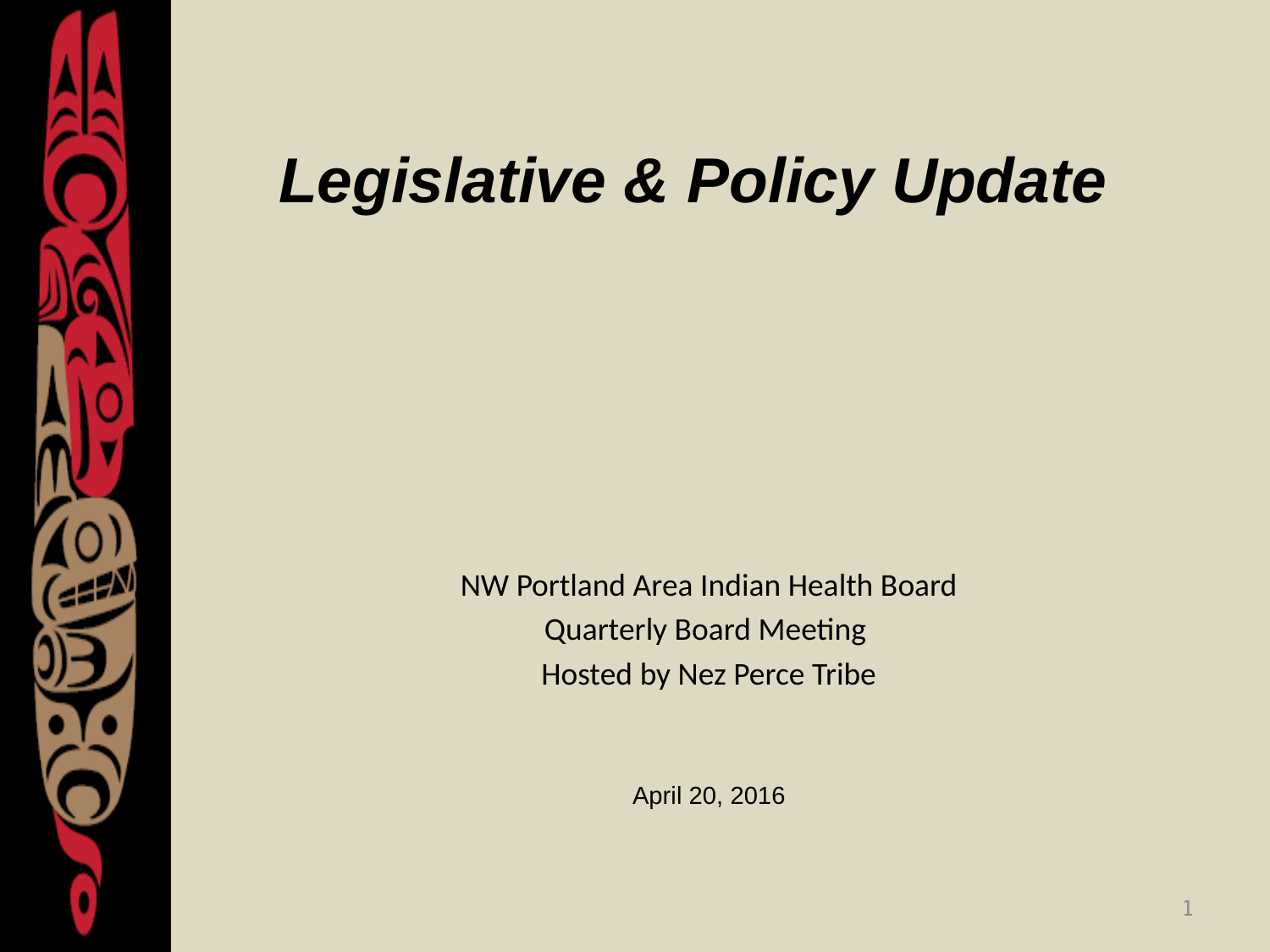

# Legislative & Policy Update
NW Portland Area Indian Health Board
Quarterly Board Meeting
Hosted by Nez Perce Tribe

April 20, 2016

1